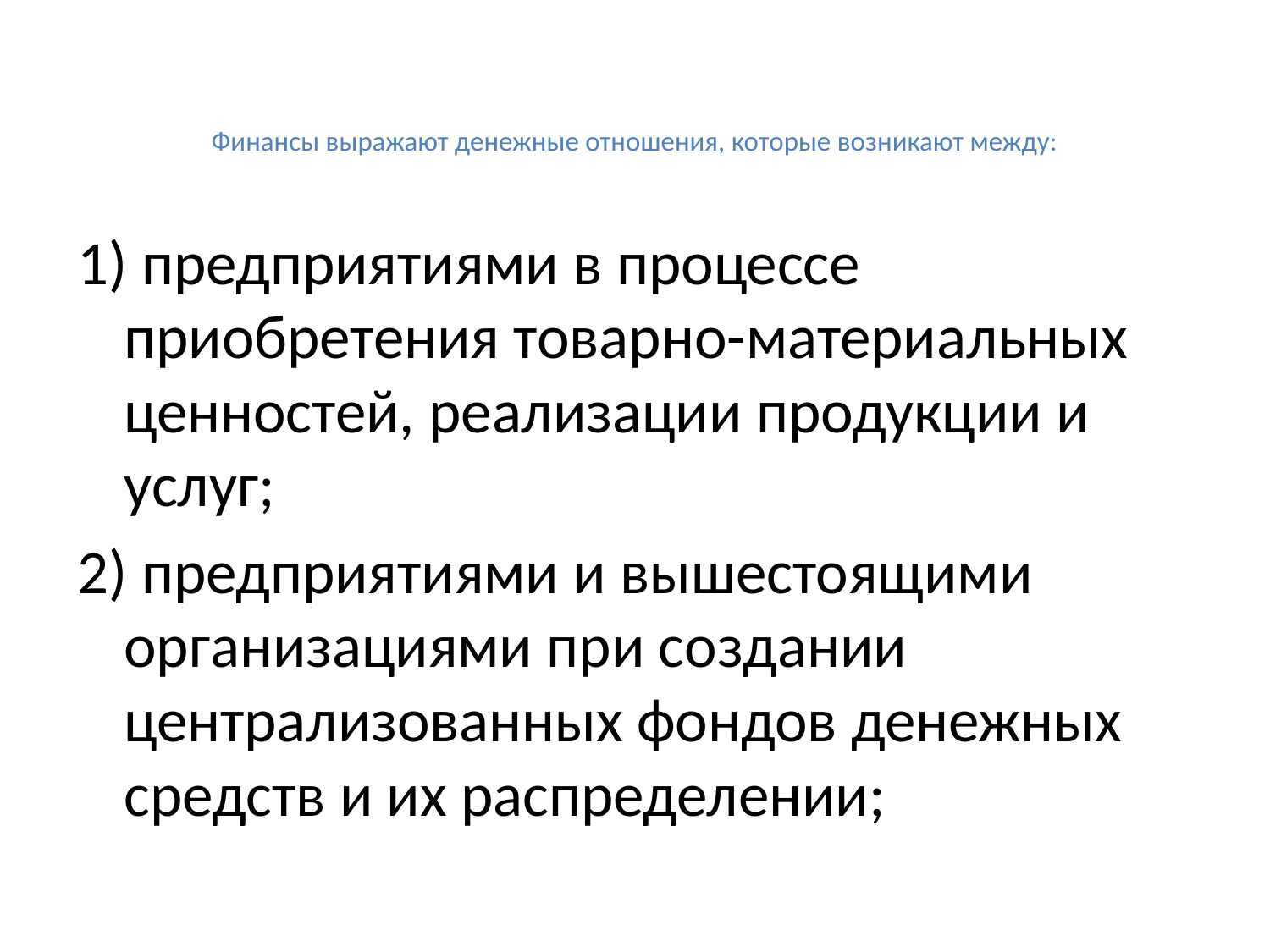

# Финансы выражают денежные отношения, которые возникают между:
1) предприятиями в процессе приобретения товарно-материальных ценностей, реализации продукции и услуг;
2) предприятиями и вышестоящими организациями при создании централизованных фондов денежных средств и их распределении;